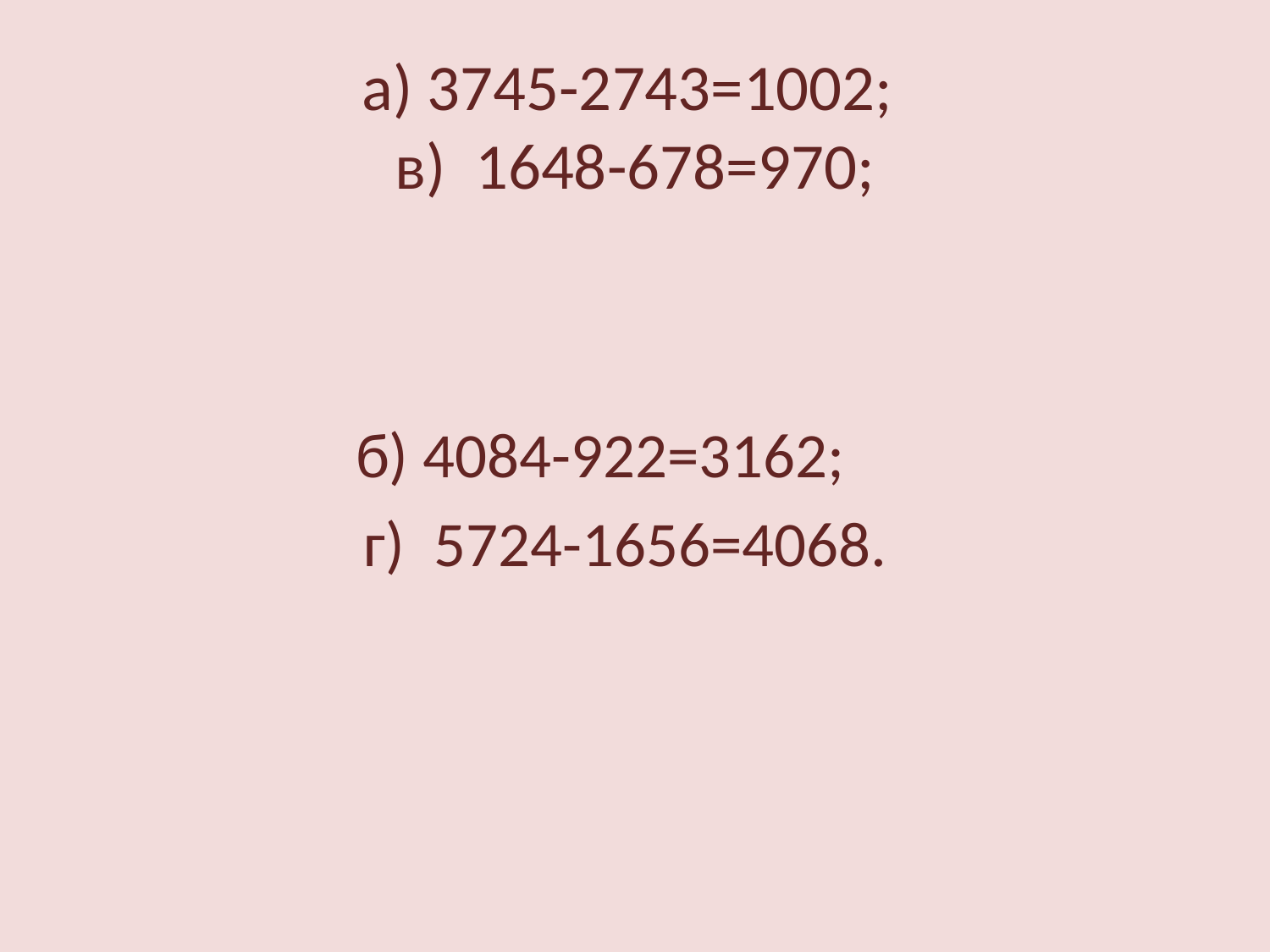

# а) 3745-2743=1002; в)  1648-678=970;

                      б) 4084-922=3162;
                    г)  5724-1656=4068.